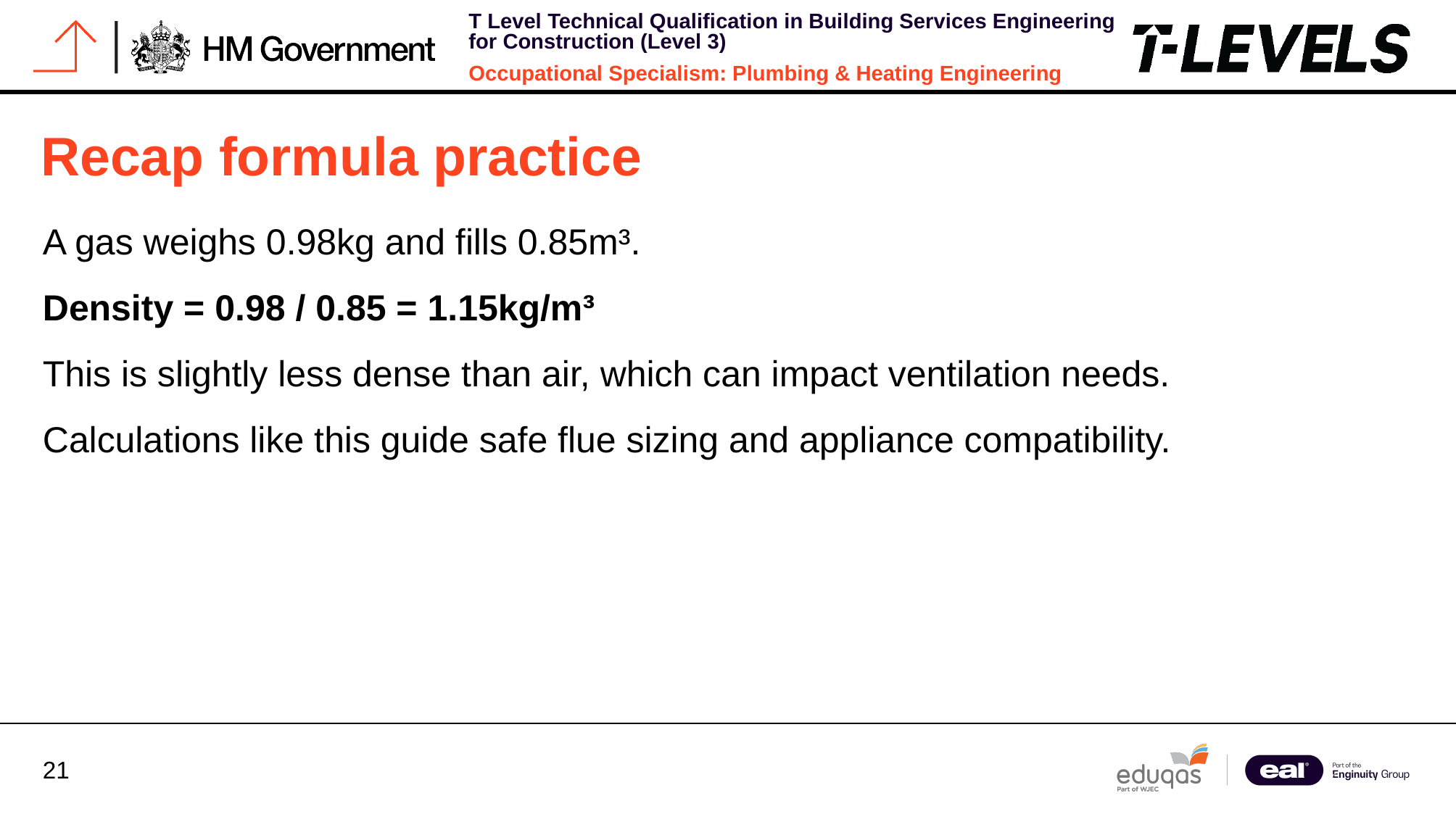

# Recap formula practice
A gas weighs 0.98kg and fills 0.85m³.
Density = 0.98 / 0.85 = 1.15kg/m³
This is slightly less dense than air, which can impact ventilation needs.
Calculations like this guide safe flue sizing and appliance compatibility.